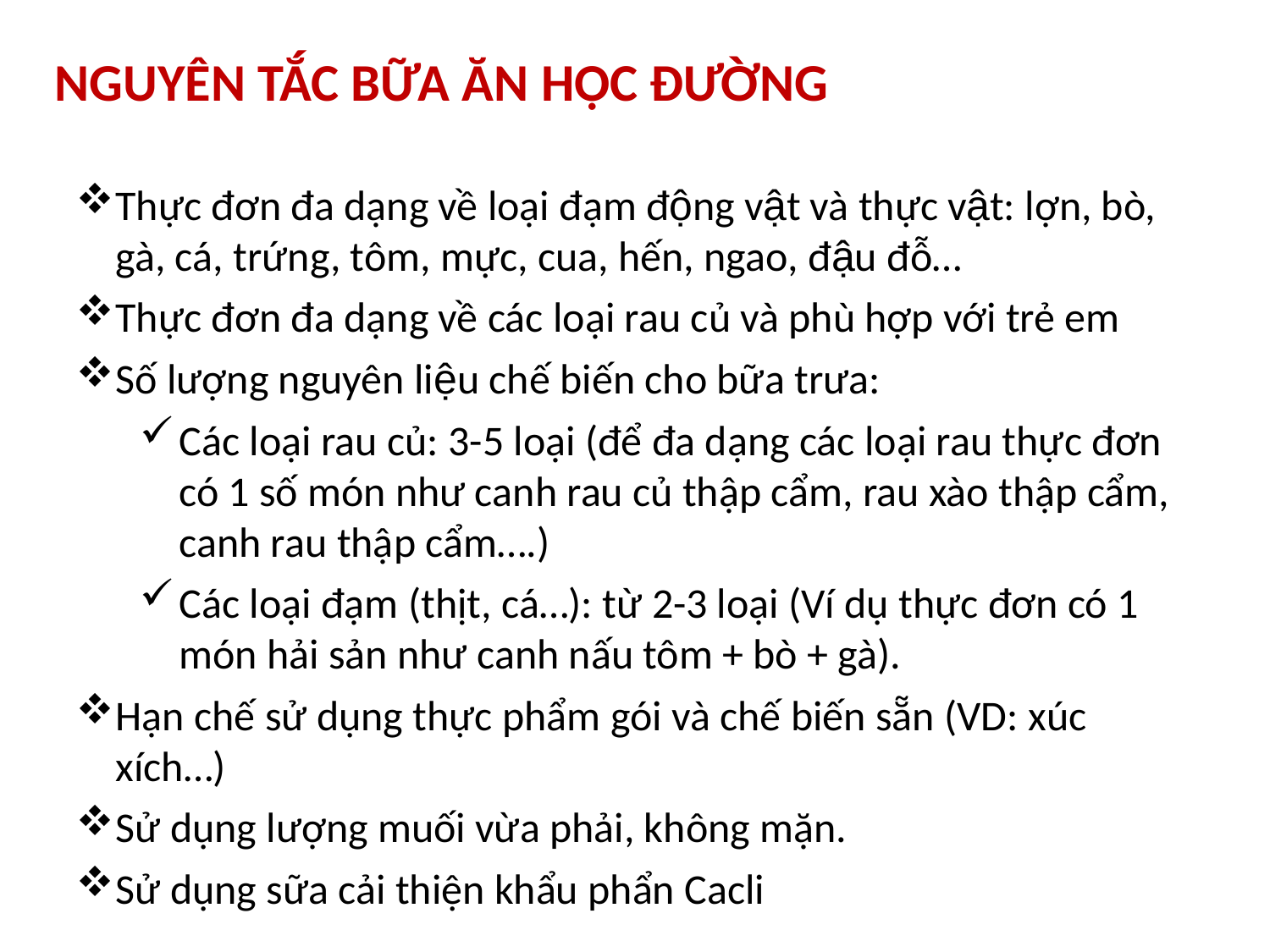

NGUYÊN TẮC BỮA ĂN HỌC ĐƯỜNG

Thực đơn đa dạng về loại đạm động vật và thực vật: lợn, bò, gà, cá, trứng, tôm, mực, cua, hến, ngao, đậu đỗ…
Thực đơn đa dạng về các loại rau củ và phù hợp với trẻ em
Số lượng nguyên liệu chế biến cho bữa trưa:
Các loại rau củ: 3-5 loại (để đa dạng các loại rau thực đơn có 1 số món như canh rau củ thập cẩm, rau xào thập cẩm, canh rau thập cẩm….)
Các loại đạm (thịt, cá…): từ 2-3 loại (Ví dụ thực đơn có 1 món hải sản như canh nấu tôm + bò + gà).
Hạn chế sử dụng thực phẩm gói và chế biến sẵn (VD: xúc xích…)
Sử dụng lượng muối vừa phải, không mặn.
Sử dụng sữa cải thiện khẩu phẩn Cacli